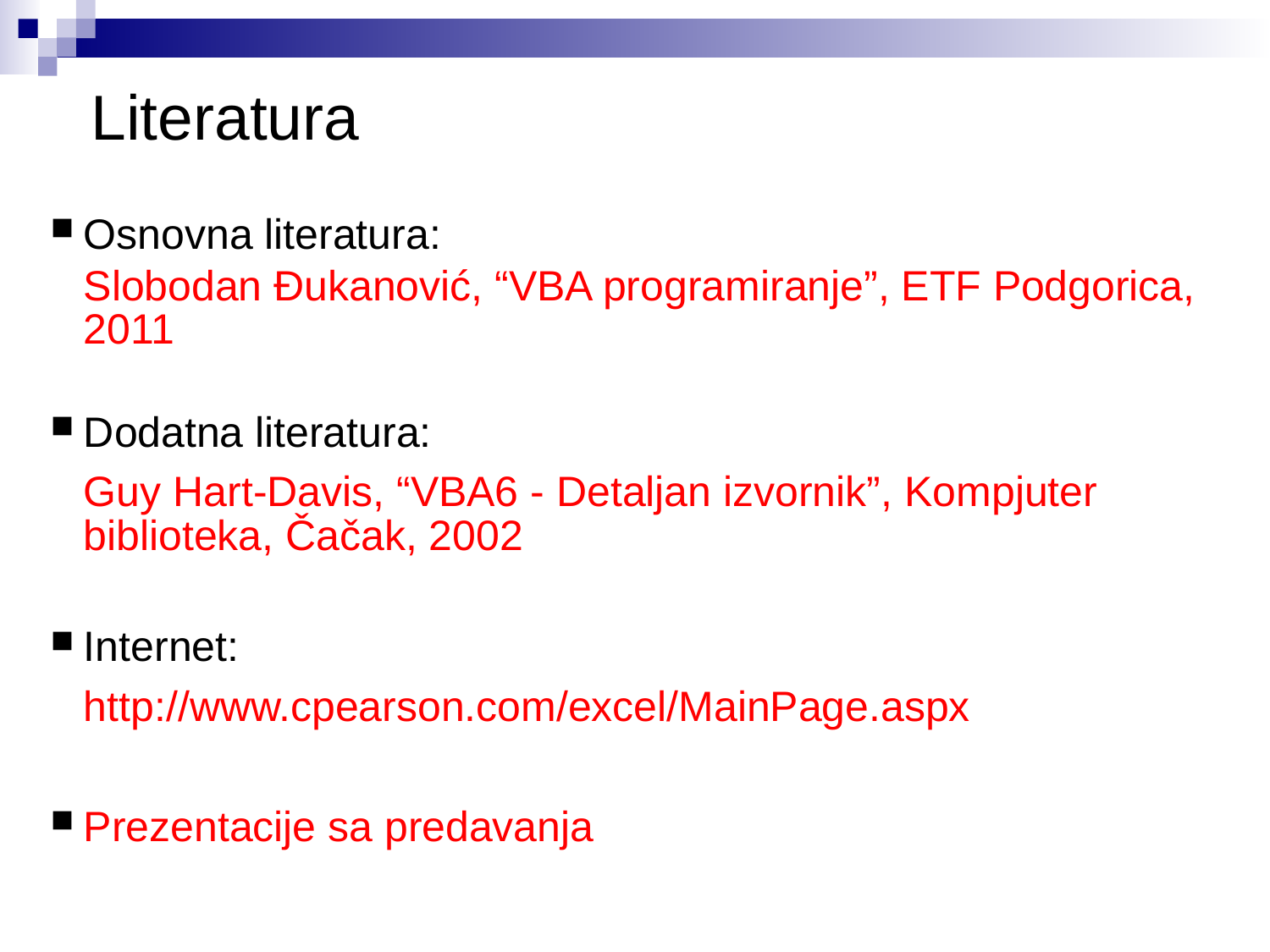

# Literatura
Osnovna literatura:
	Slobodan Đukanović, “VBA programiranje”, ETF Podgorica, 2011

Dodatna literatura:
	Guy Hart-Davis, “VBA6 - Detaljan izvornik”, Kompjuter biblioteka, Čačak, 2002

Internet:
	http://www.cpearson.com/excel/MainPage.aspx

Prezentacije sa predavanja